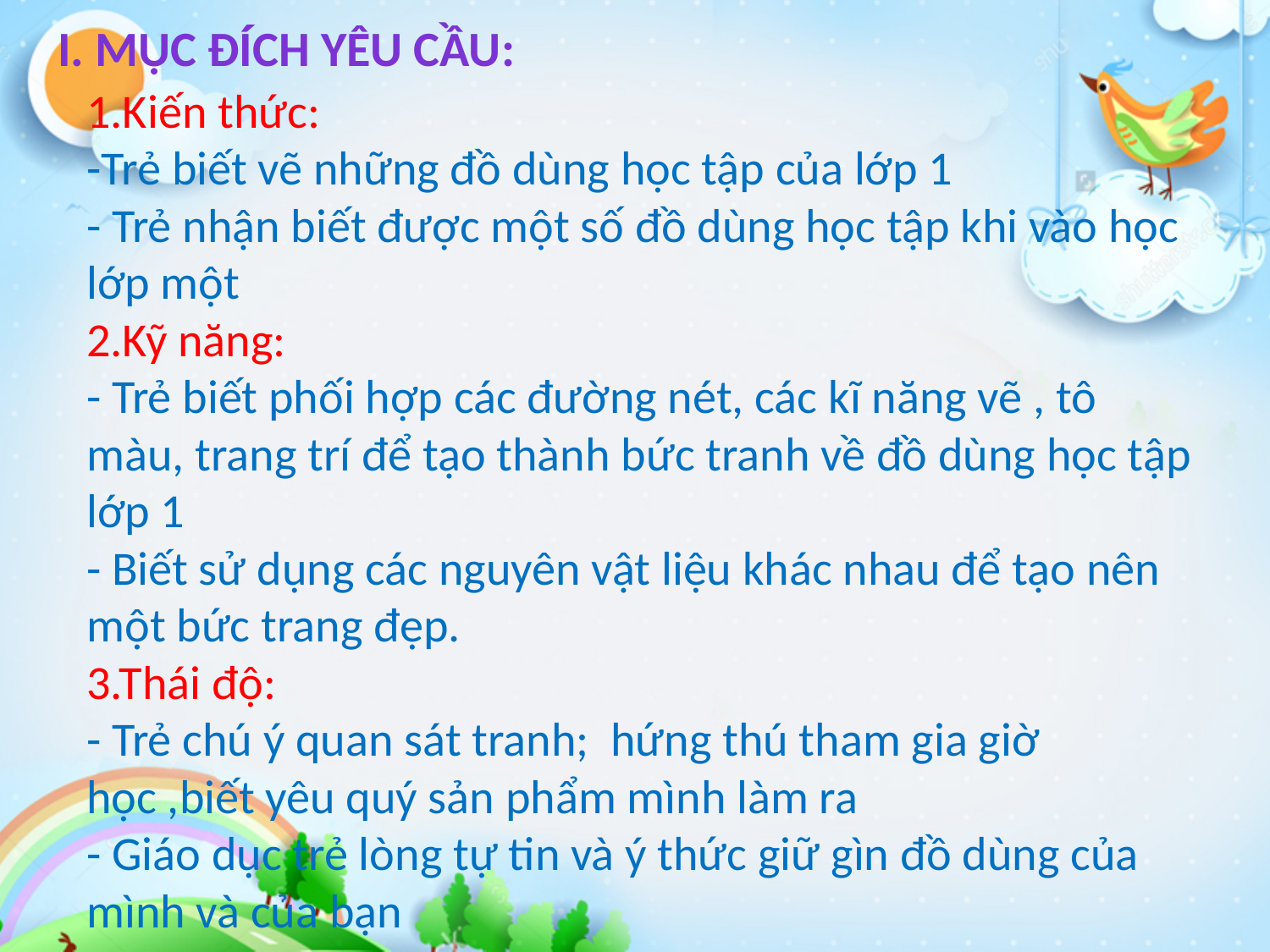

I. Mục đích yêu cầu:
1.Kiến thức:
-Trẻ biết vẽ những đồ dùng học tập của lớp 1
- Trẻ nhận biết được một số đồ dùng học tập khi vào học lớp một
2.Kỹ năng:
- Trẻ biết phối hợp các đường nét, các kĩ năng vẽ , tô màu, trang trí để tạo thành bức tranh về đồ dùng học tập lớp 1
- Biết sử dụng các nguyên vật liệu khác nhau để tạo nên một bức trang đẹp.
3.Thái độ:
- Trẻ chú ý quan sát tranh;  hứng thú tham gia giờ học ,biết yêu quý sản phẩm mình làm ra
- Giáo dục trẻ lòng tự tin và ý thức giữ gìn đồ dùng của mình và của bạn